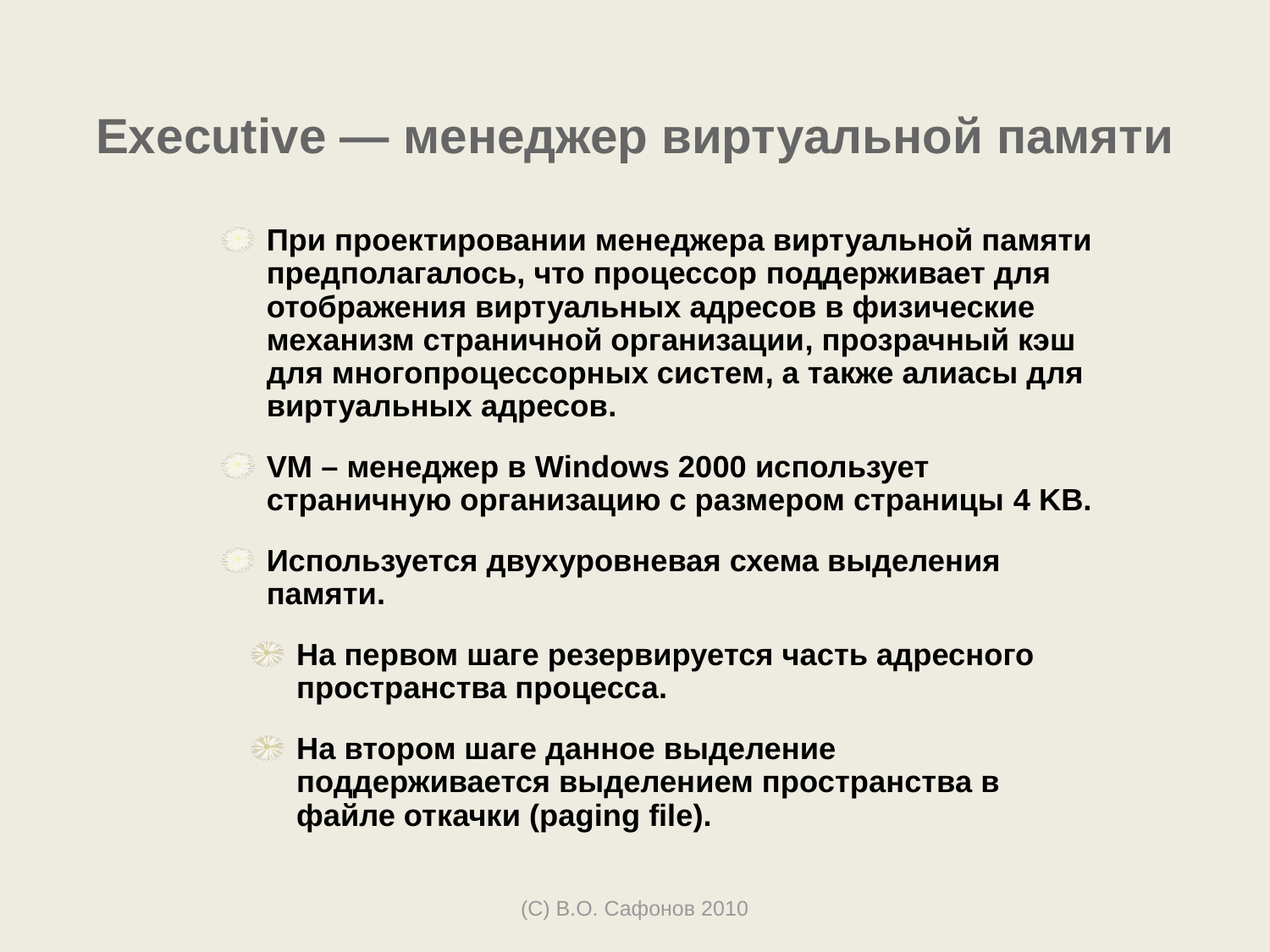

# Executive — менеджер виртуальной памяти
При проектировании менеджера виртуальной памяти предполагалось, что процессор поддерживает для отображения виртуальных адресов в физические механизм страничной организации, прозрачный кэш для многопроцессорных систем, а также алиасы для виртуальных адресов.
VM – менеджер в Windows 2000 использует страничную организацию с размером страницы 4 KB.
Используется двухуровневая схема выделения памяти.
На первом шаге резервируется часть адресного пространства процесса.
На втором шаге данное выделение поддерживается выделением пространства в файле откачки (paging file).
(С) В.О. Сафонов 2010